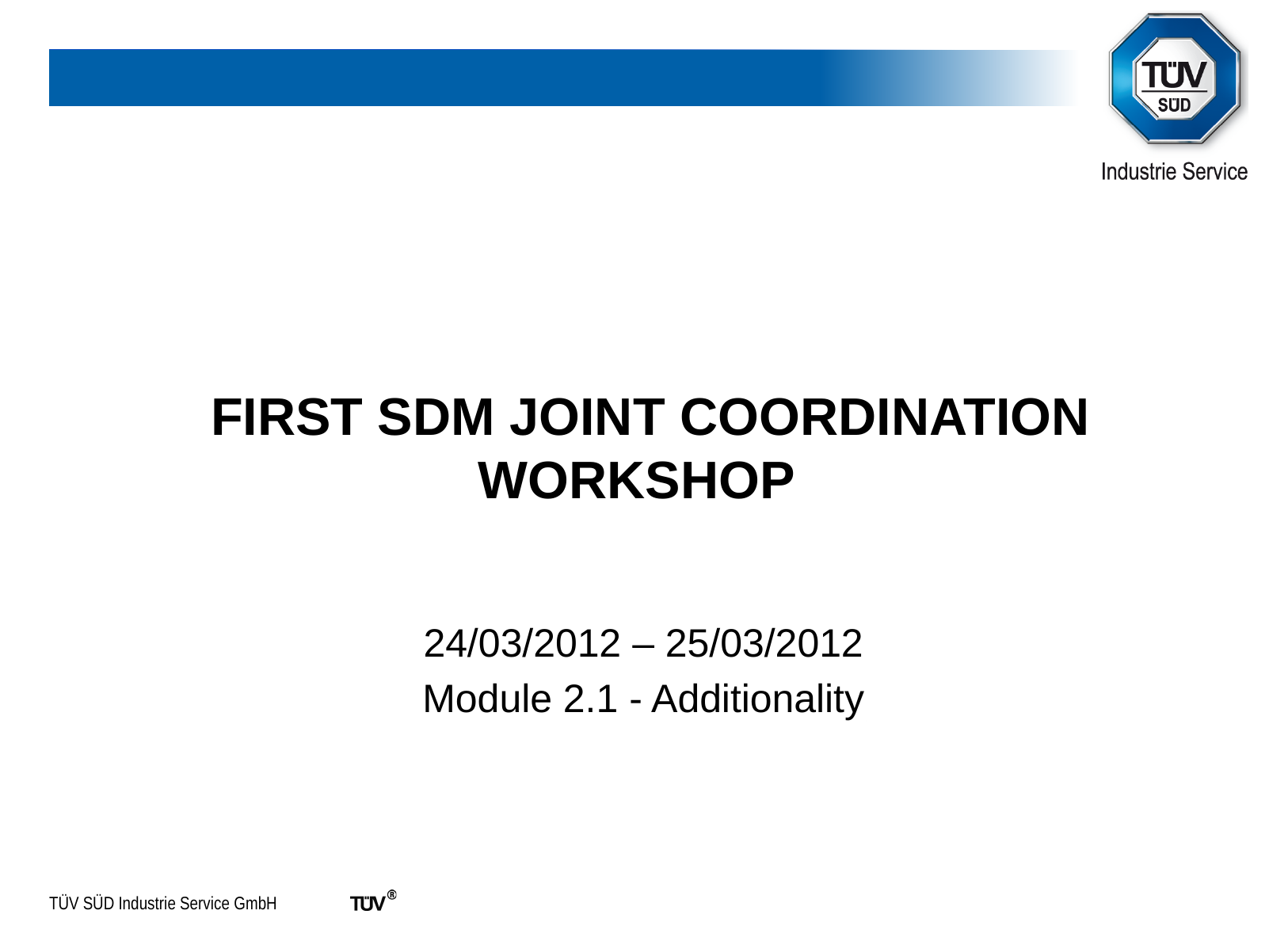

# FIRST SDM JOINT COORDINATION WORKSHOP
24/03/2012 – 25/03/2012
Module 2.1 - Additionality